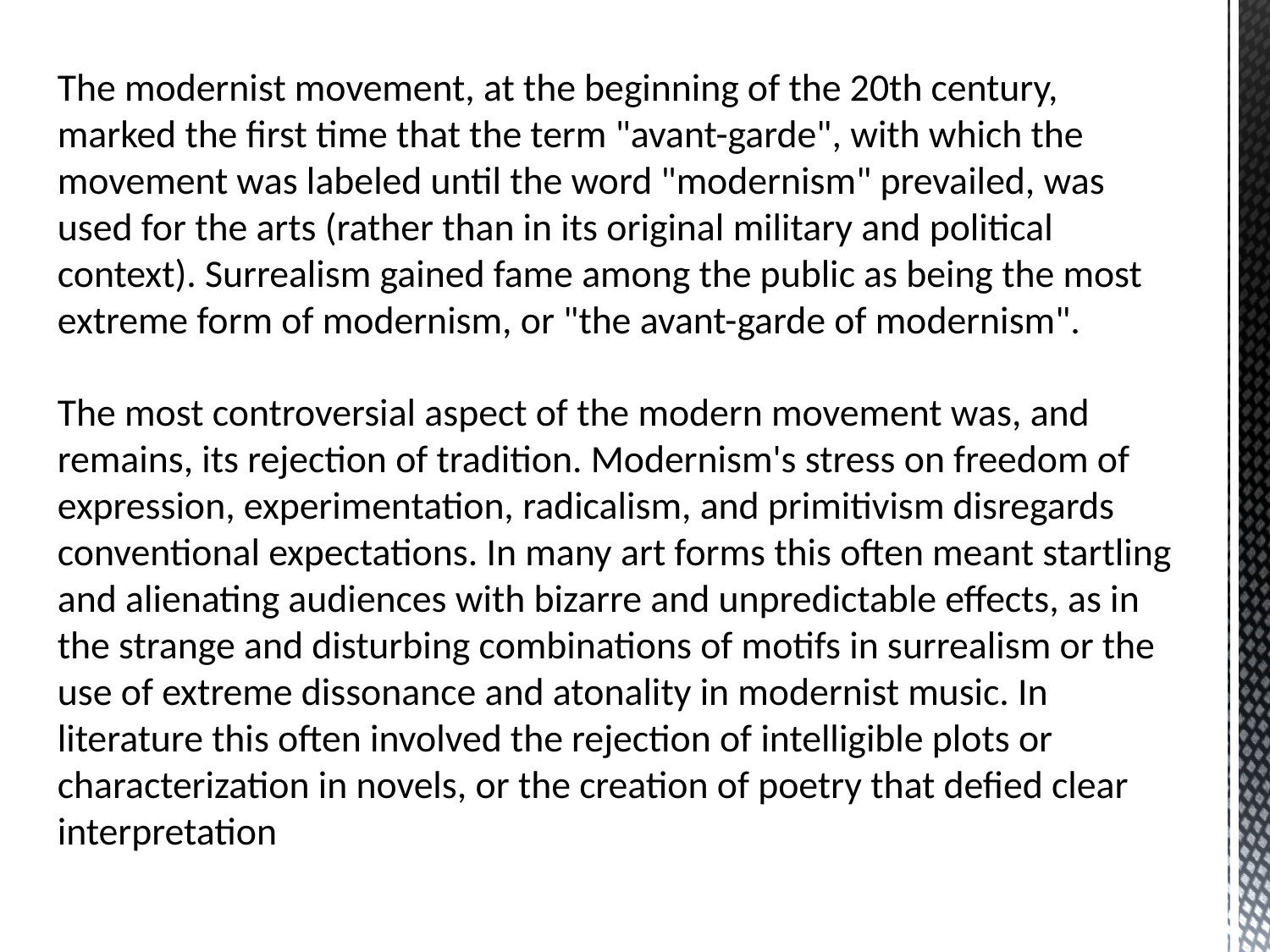

The modernist movement, at the beginning of the 20th century, marked the first time that the term "avant-garde", with which the movement was labeled until the word "modernism" prevailed, was used for the arts (rather than in its original military and political context). Surrealism gained fame among the public as being the most extreme form of modernism, or "the avant-garde of modernism".

The most controversial aspect of the modern movement was, and remains, its rejection of tradition. Modernism's stress on freedom of expression, experimentation, radicalism, and primitivism disregards conventional expectations. In many art forms this often meant startling and alienating audiences with bizarre and unpredictable effects, as in the strange and disturbing combinations of motifs in surrealism or the use of extreme dissonance and atonality in modernist music. In literature this often involved the rejection of intelligible plots or characterization in novels, or the creation of poetry that defied clear interpretation